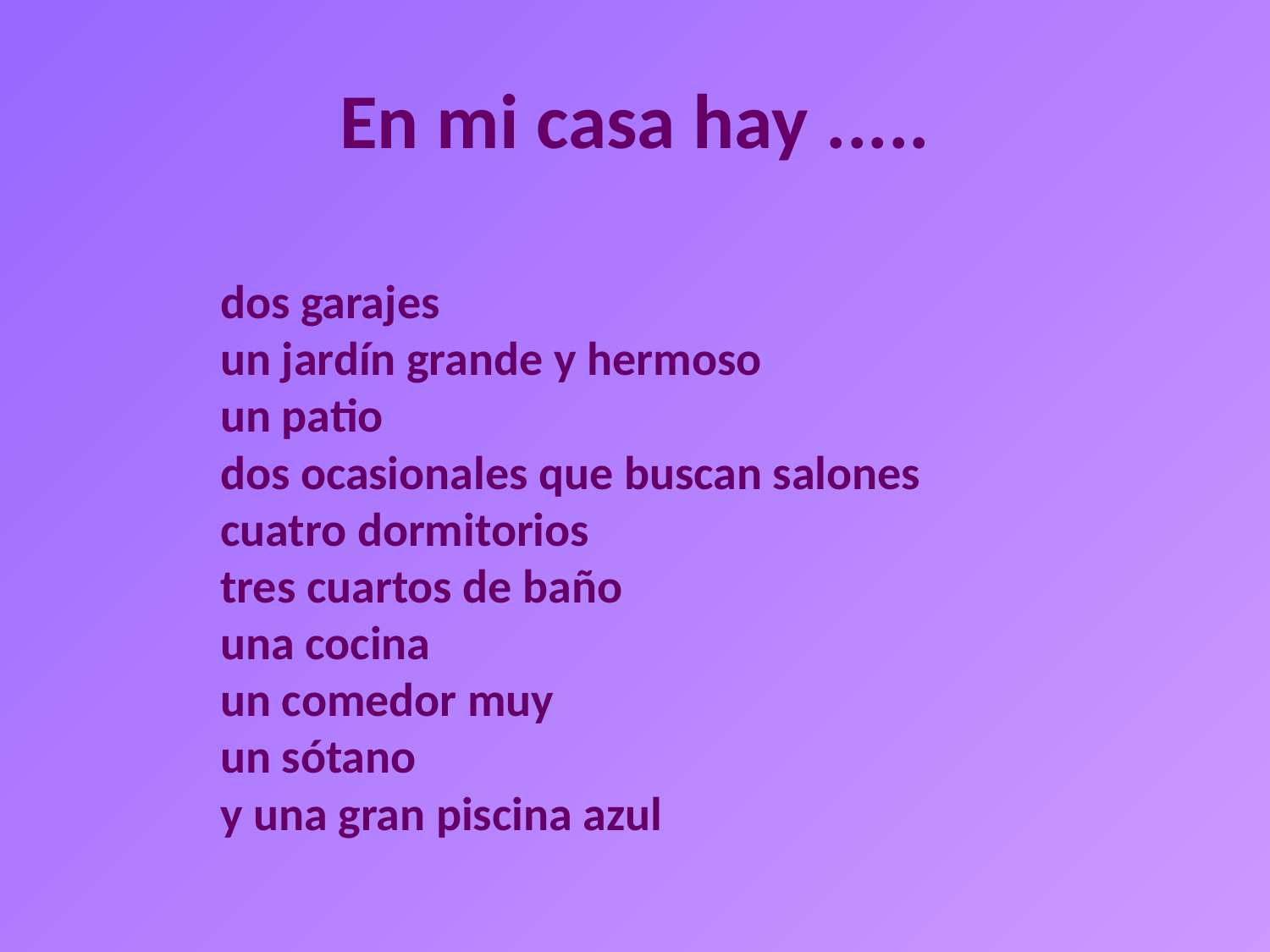

# En mi casa hay .....
dos garajes
un jardín grande y hermoso
un patio
dos ocasionales que buscan salones
cuatro dormitorios
tres cuartos de baño
una cocina
un comedor muy
un sótano
y una gran piscina azul